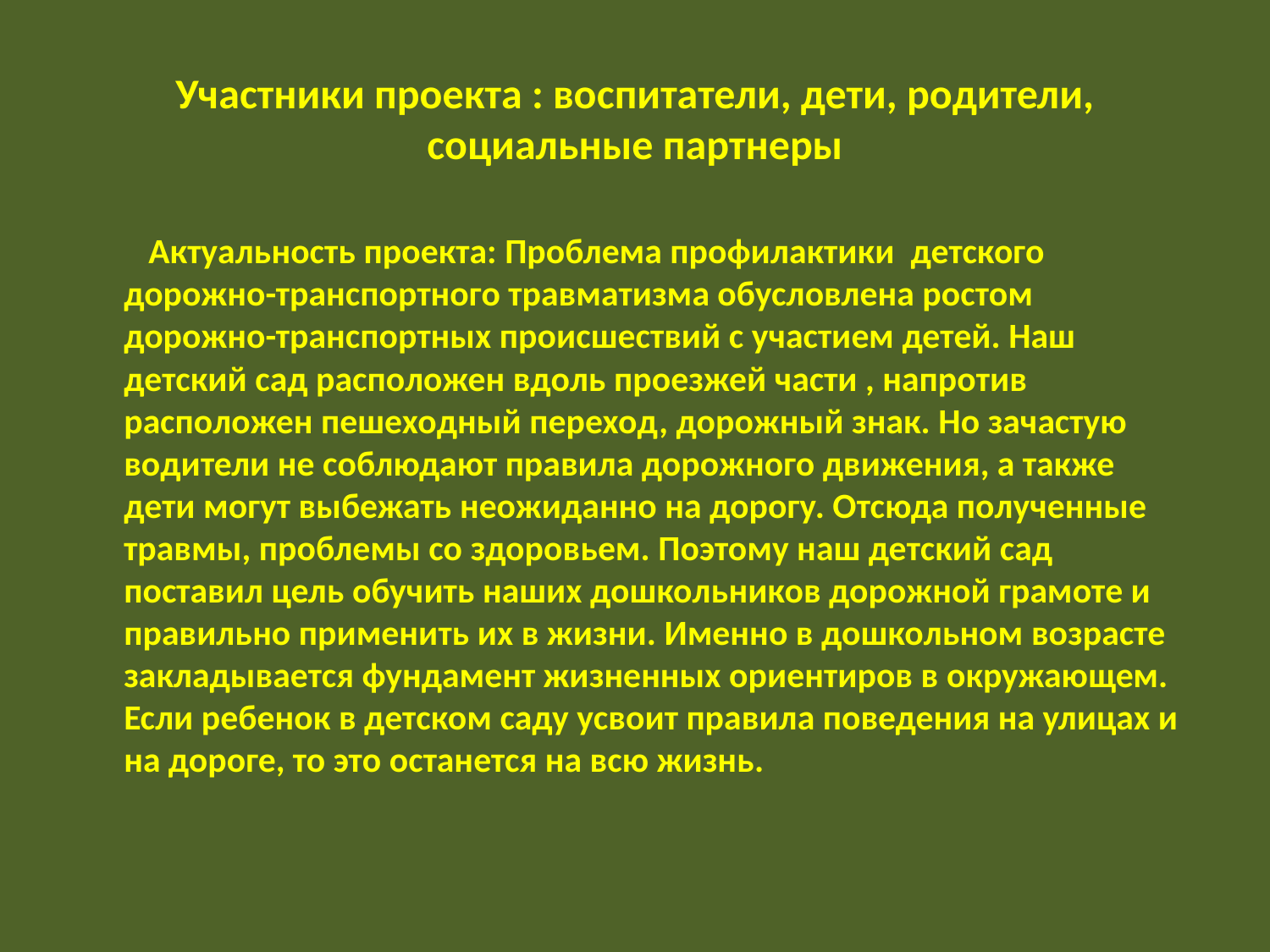

# Участники проекта : воспитатели, дети, родители, социальные партнеры
         Актуальность проекта: Проблема профилактики  детского дорожно-транспортного травматизма обусловлена ростом дорожно-транспортных происшествий с участием детей. Наш детский сад расположен вдоль проезжей части , напротив расположен пешеходный переход, дорожный знак. Но зачастую водители не соблюдают правила дорожного движения, а также дети могут выбежать неожиданно на дорогу. Отсюда полученные травмы, проблемы со здоровьем. Поэтому наш детский сад поставил цель обучить наших дошкольников дорожной грамоте и правильно применить их в жизни. Именно в дошкольном возрасте закладывается фундамент жизненных ориентиров в окружающем. Если ребенок в детском саду усвоит правила поведения на улицах и на дороге, то это останется на всю жизнь.